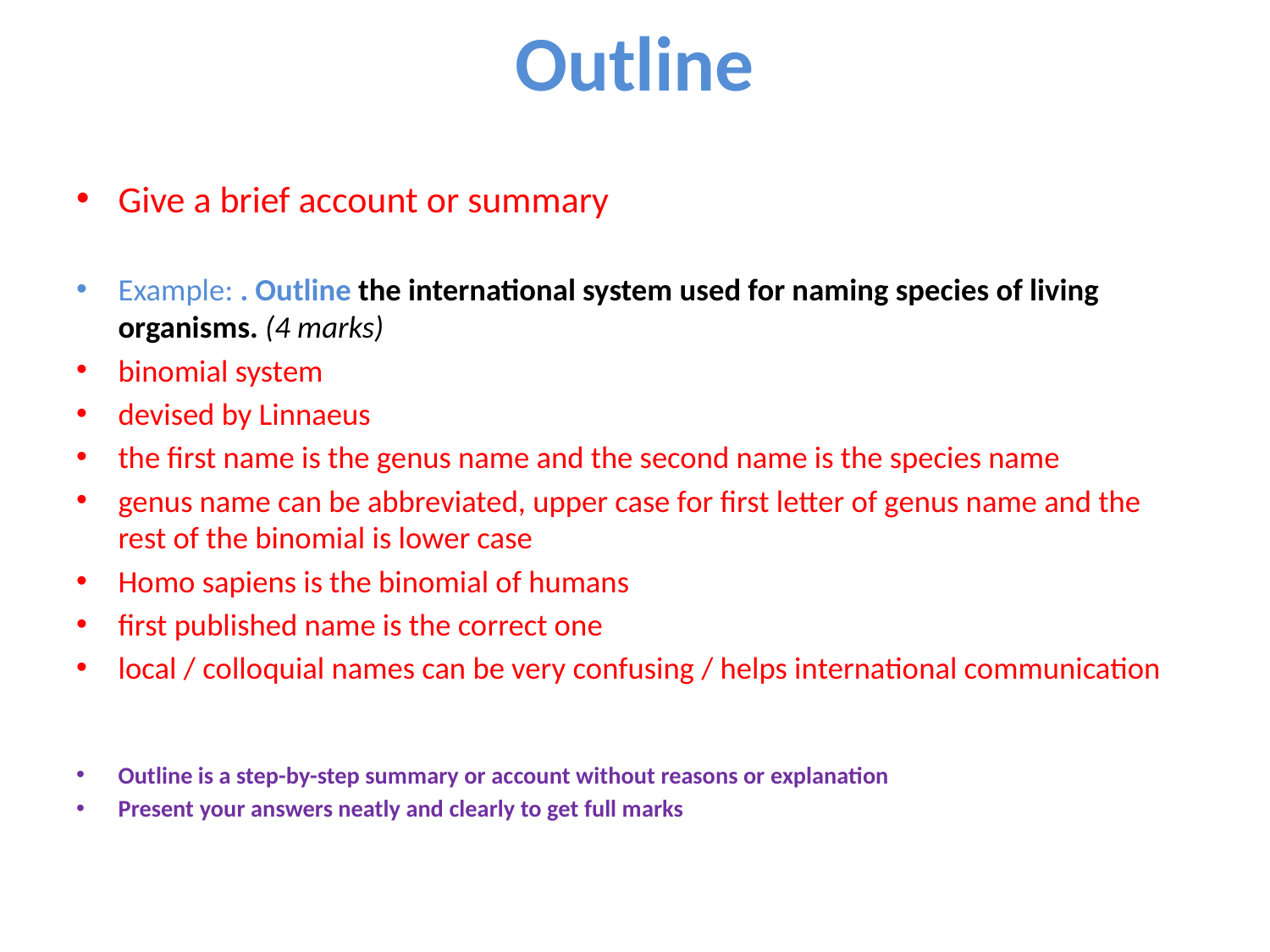

# Outline
Give a brief account or summary

Example: . Outline the international system used for naming species of living organisms. (4 marks)
binomial system
devised by Linnaeus
the first name is the genus name and the second name is the species name
genus name can be abbreviated, upper case for first letter of genus name and the rest of the binomial is lower case
Homo sapiens is the binomial of humans
first published name is the correct one
local / colloquial names can be very confusing / helps international communication

Outline is a step-by-step summary or account without reasons or explanation
Present your answers neatly and clearly to get full marks